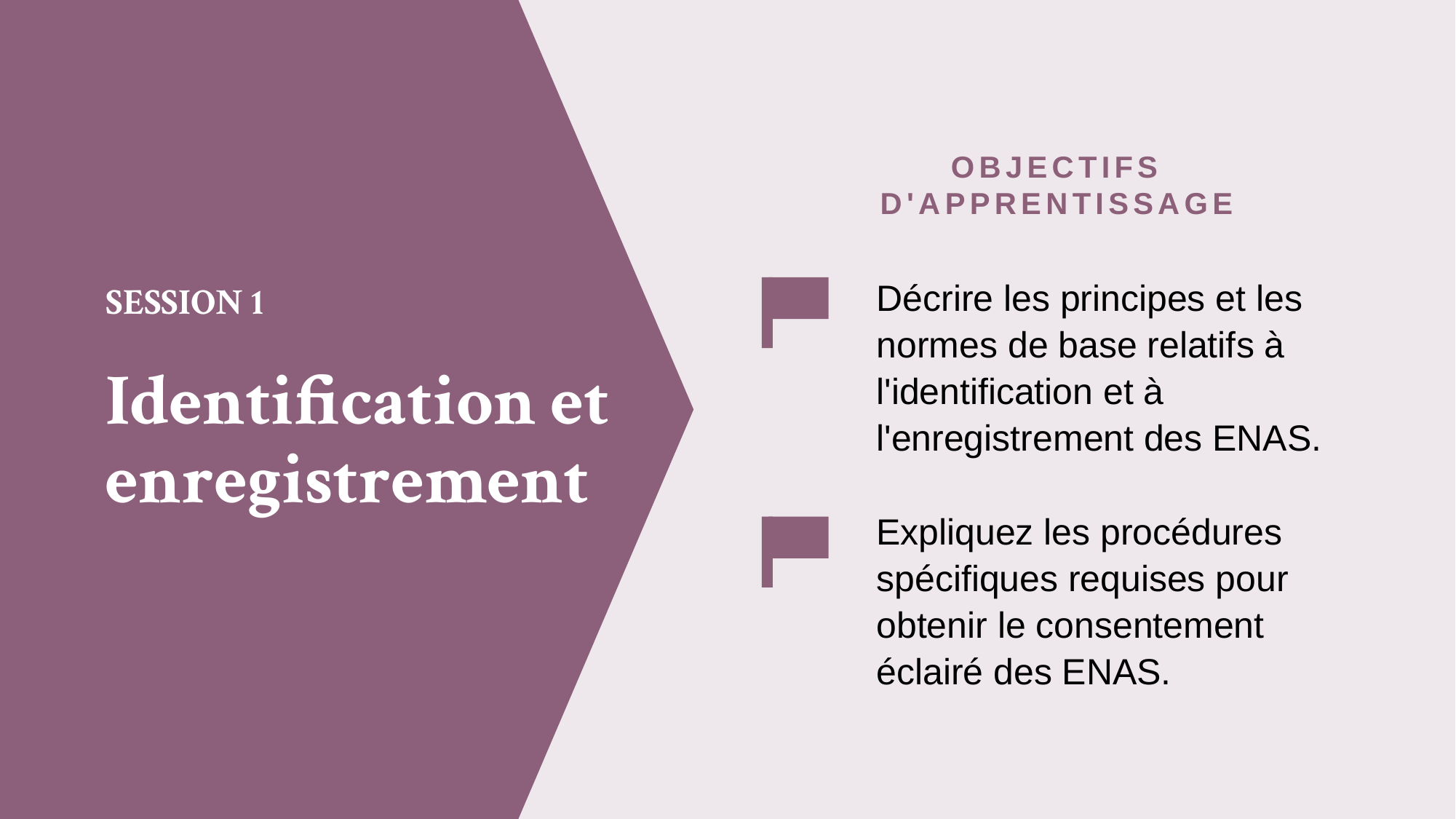

OBJECTIFS D'APPRENTISSAGE
Décrire les principes et les normes de base relatifs à l'identification et à l'enregistrement des ENAS.

Expliquez les procédures spécifiques requises pour obtenir le consentement éclairé des ENAS.

# SESSION 1 Identification et enregistrement